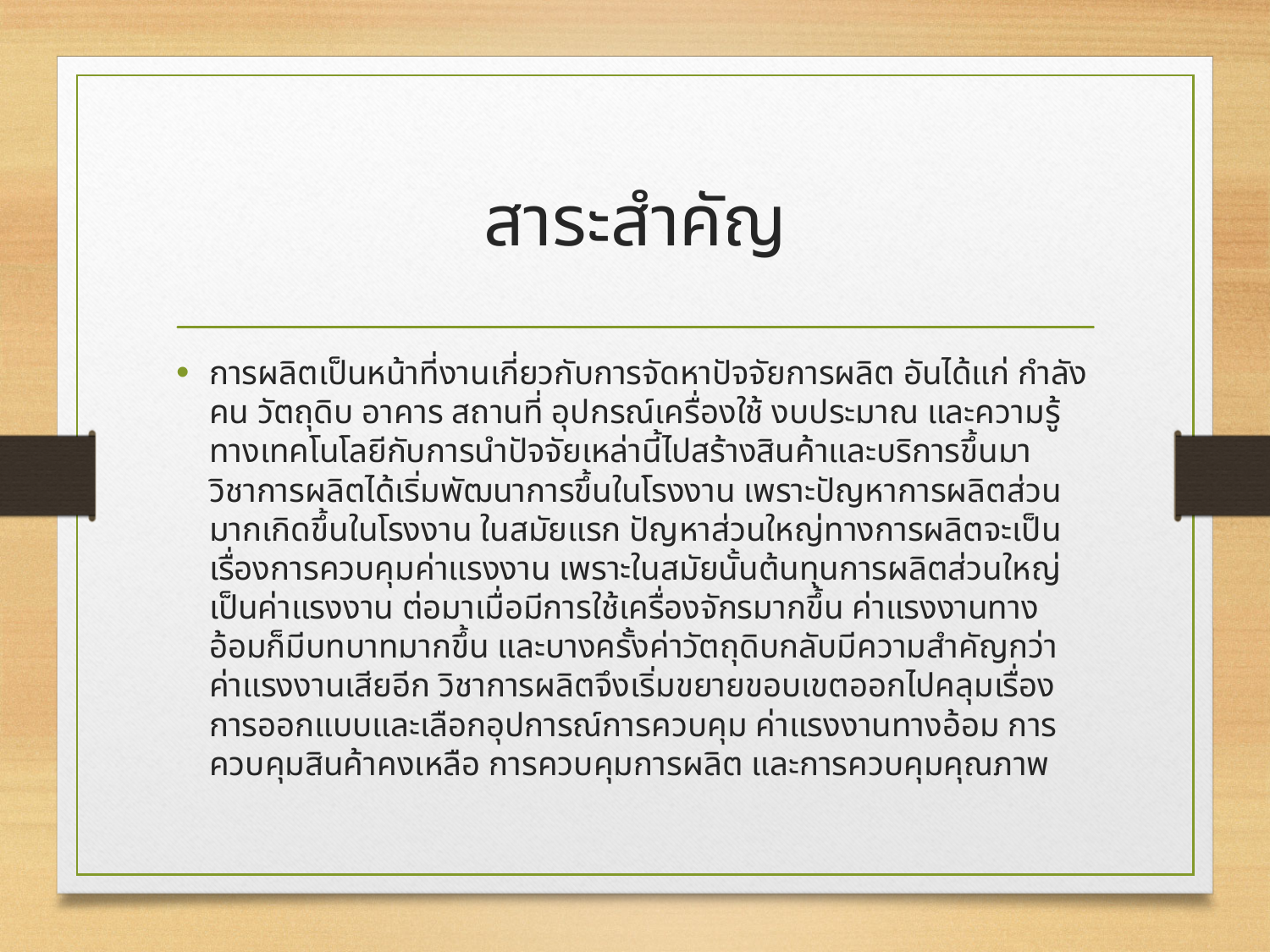

# สาระสำคัญ
การผลิตเป็นหน้าที่งานเกี่ยวกับการจัดหาปัจจัยการผลิต อันได้แก่ กำลังคน วัตถุดิบ อาคาร สถานที่ อุปกรณ์เครื่องใช้ งบประมาณ และความรู้ทางเทคโนโลยีกับการนำปัจจัยเหล่านี้ไปสร้างสินค้าและบริการขึ้นมา วิชาการผลิตได้เริ่มพัฒนาการขึ้นในโรงงาน เพราะปัญหาการผลิตส่วนมากเกิดขึ้นในโรงงาน ในสมัยแรก ปัญหาส่วนใหญ่ทางการผลิตจะเป็นเรื่องการควบคุมค่าแรงงาน เพราะในสมัยนั้นต้นทุนการผลิตส่วนใหญ่เป็นค่าแรงงาน ต่อมาเมื่อมีการใช้เครื่องจักรมากขึ้น ค่าแรงงานทางอ้อมก็มีบทบาทมากขึ้น และบางครั้งค่าวัตถุดิบกลับมีความสำคัญกว่าค่าแรงงานเสียอีก วิชาการผลิตจึงเริ่มขยายขอบเขตออกไปคลุมเรื่องการออกแบบและเลือกอุปการณ์การควบคุม ค่าแรงงานทางอ้อม การควบคุมสินค้าคงเหลือ การควบคุมการผลิต และการควบคุมคุณภาพ